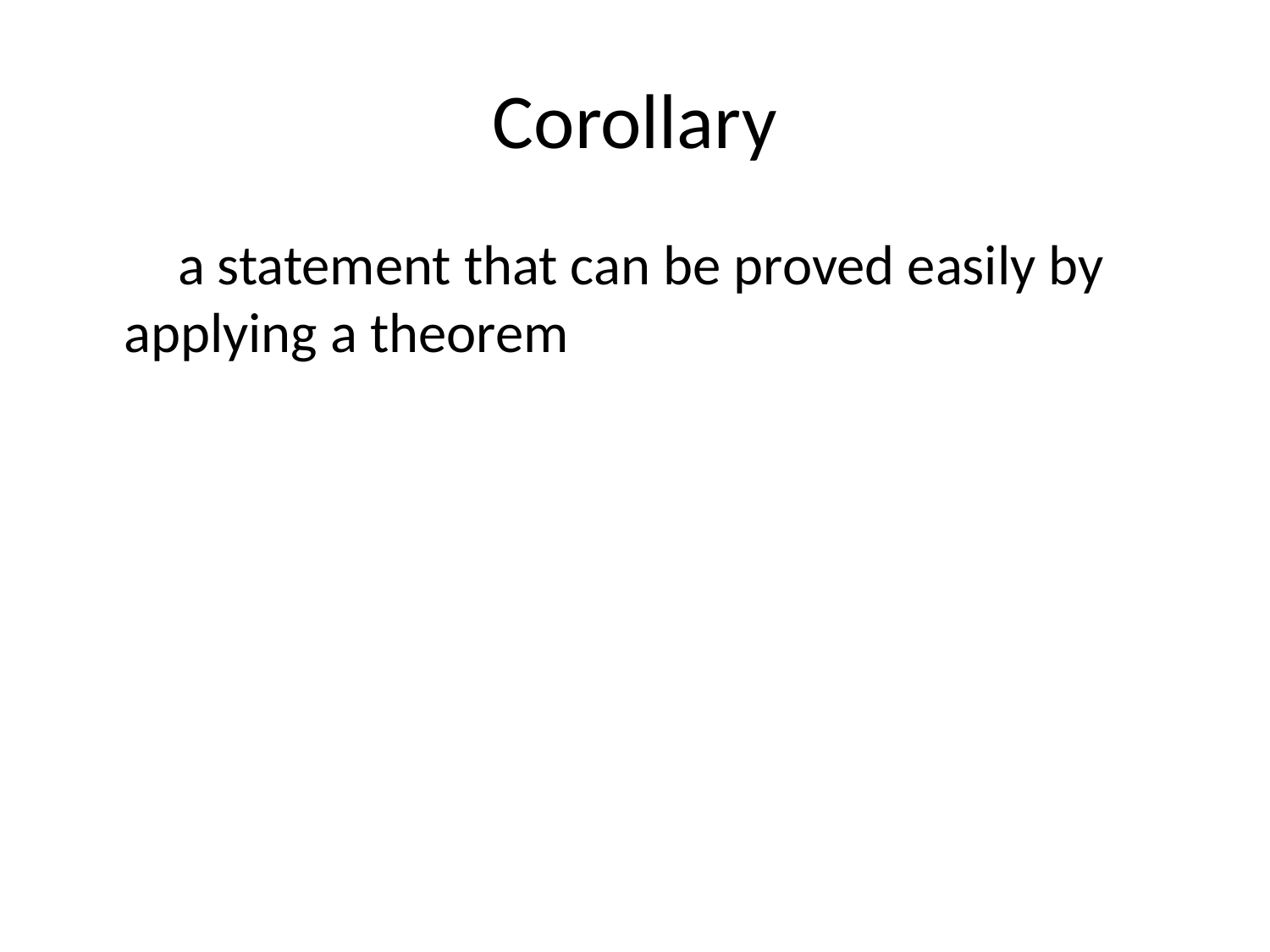

# Corollary
        a statement that can be proved easily by applying a theorem